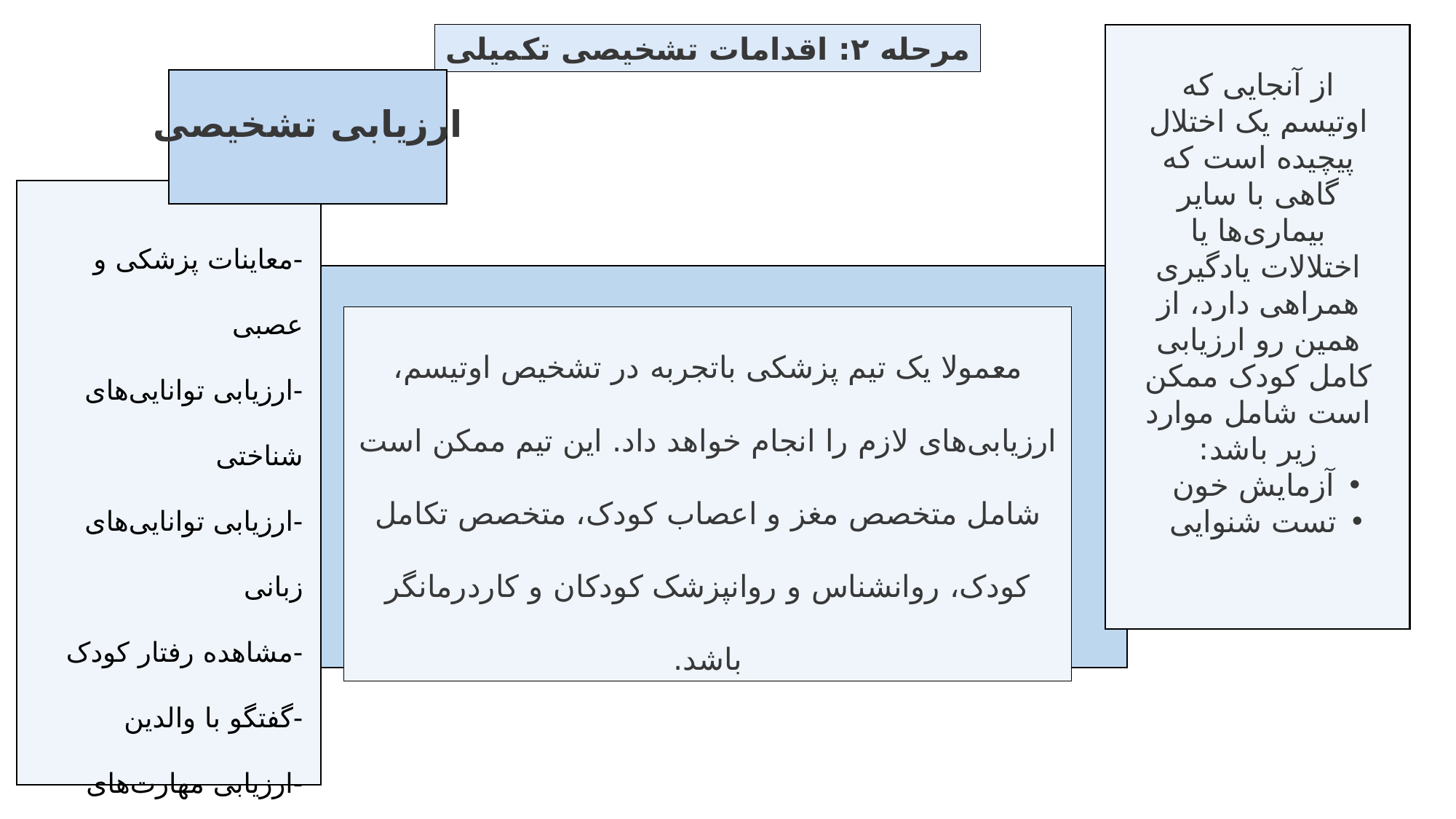

مرحله ۲: اقدامات تشخیصی تکمیلی

از آنجایی که اوتیسم یک اختلال پیچیده است که گاهی با سایر بیماری‌ها یا اختلالات یادگیری همراهی دارد، از همین رو ارزیابی کامل کودک ممکن است شامل موارد زیر باشد:
آزمایش خون
تست شنوایی

ارزیابی تشخیصی

-معاینات پزشکی و عصبی
-ارزیابی توانایی‌های شناختی
-ارزیابی توانایی‌های زبانی
-مشاهده رفتار کودک
-گفتگو با والدین
-ارزیابی مهارت‌های متناسب با سن کودک

معمولا یک تیم پزشکی باتجربه در تشخیص اوتیسم، ارزیابی‌های لازم را انجام خواهد داد. این تیم ممکن است شامل متخصص مغز و اعصاب کودک، متخصص تکامل کودک، روانشناس و روانپزشک کودکان و کاردرمانگر باشد.